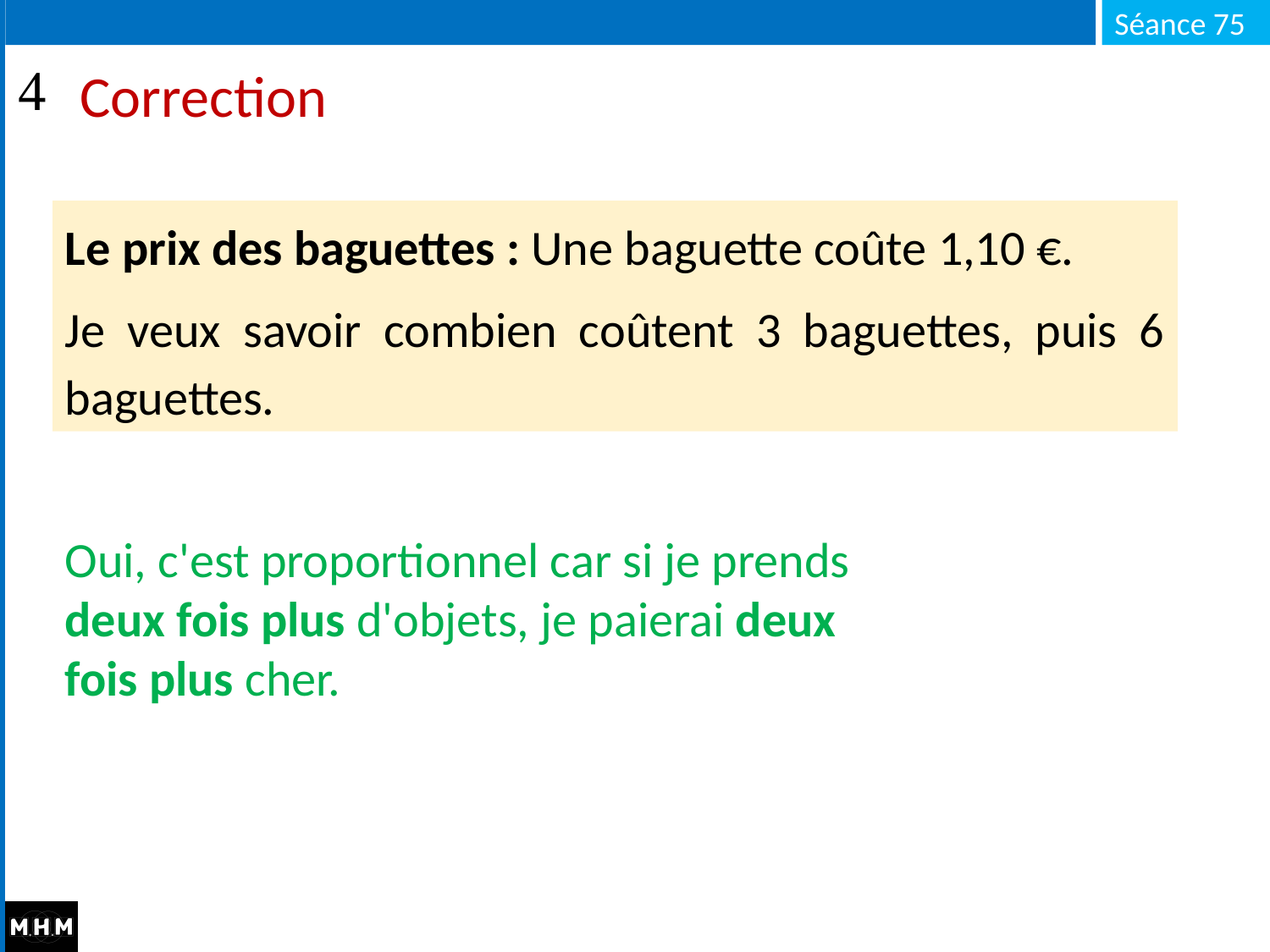

# Correction
Le prix des baguettes : Une baguette coûte 1,10 €.
Je veux savoir combien coûtent 3 baguettes, puis 6 baguettes.
Oui, c'est proportionnel car si je prends deux fois plus d'objets, je paierai deux fois plus cher.